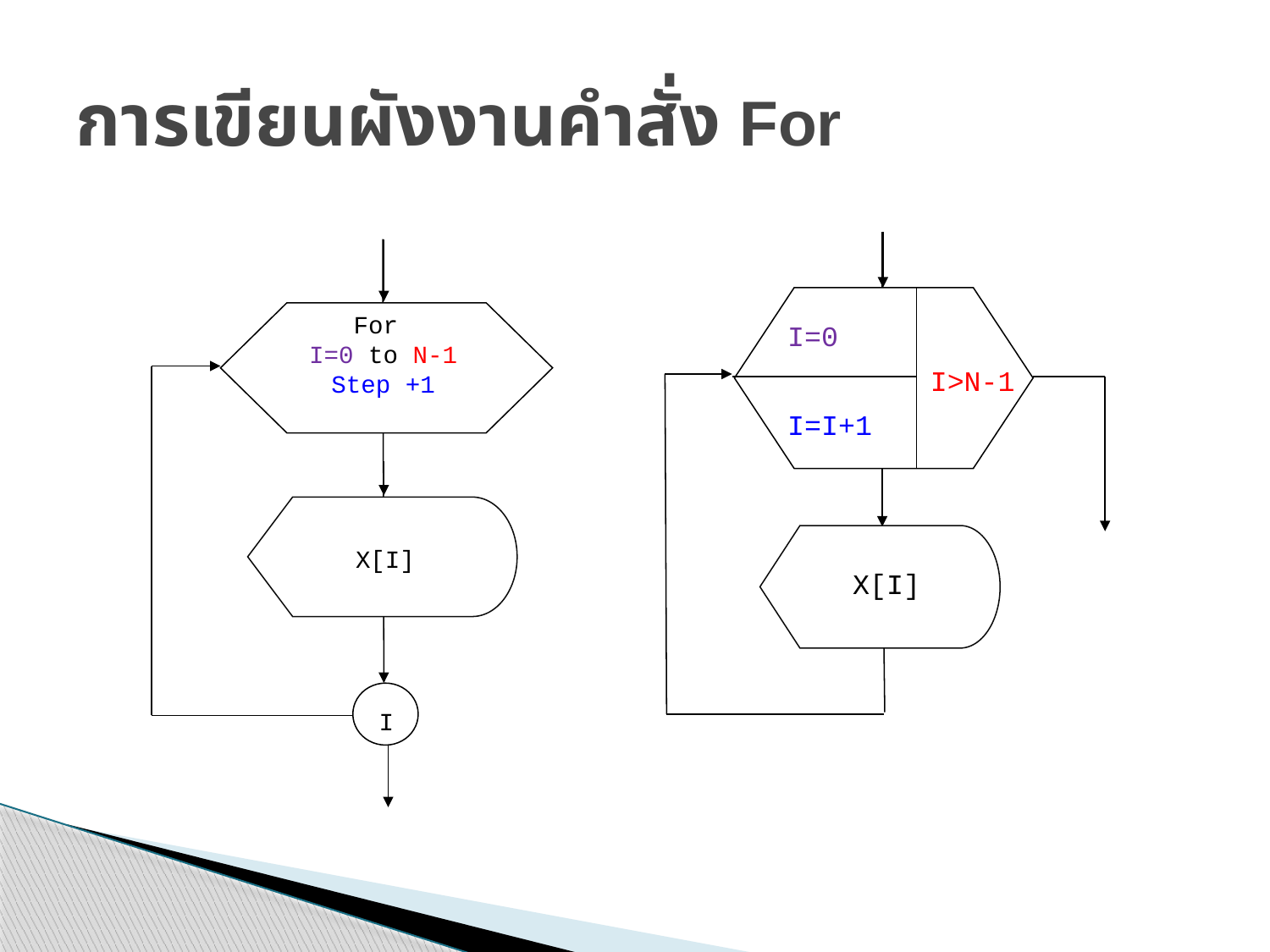

# การเขียนผังงานคำสั่ง For

I=0
      I>N-1
I=I+1

X[I]

For
I=0 to N-1
Step +1

X[I]

I